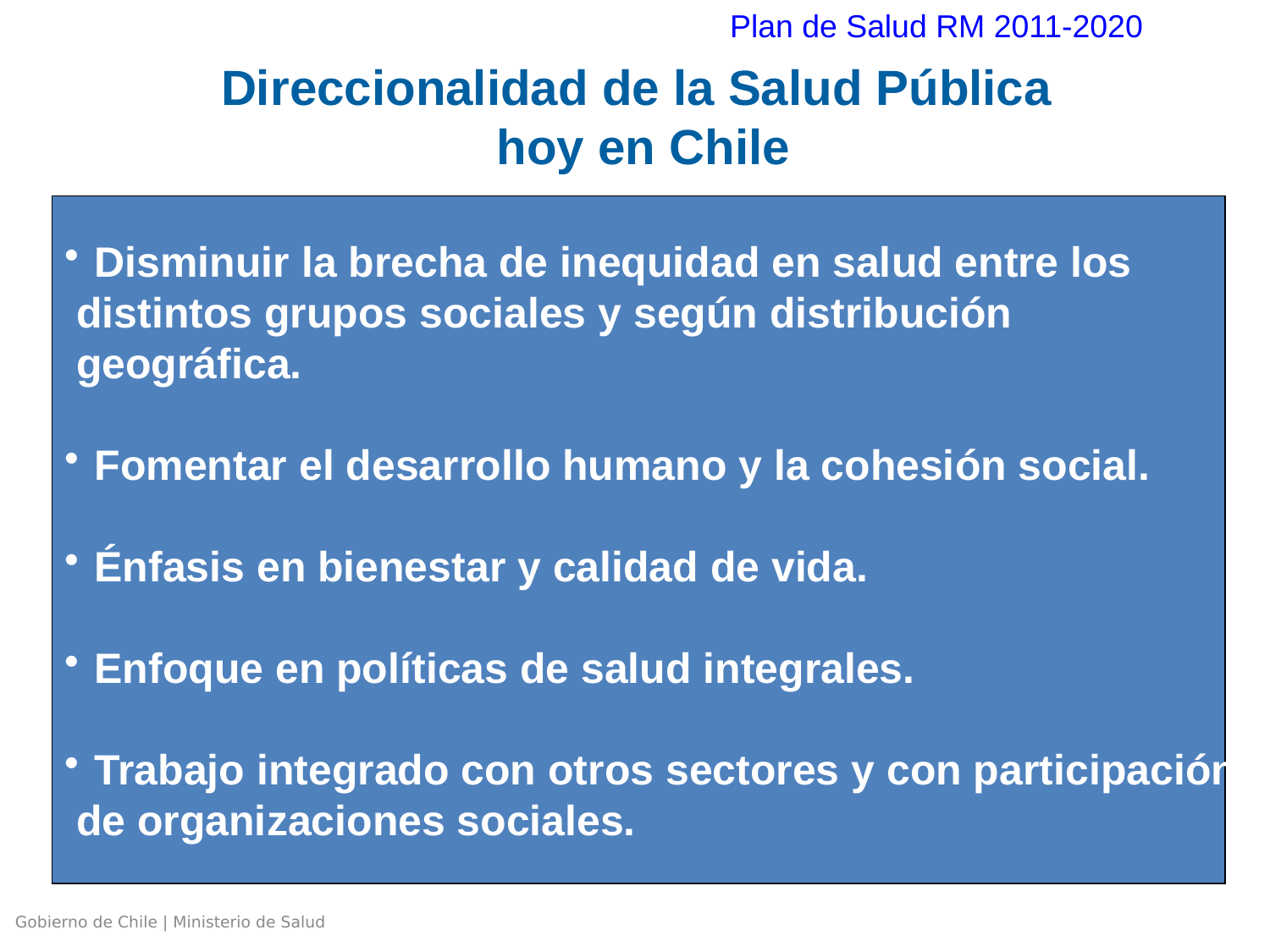

Plan de Salud RM 2011-2020
Direccionalidad de la Salud Pública
hoy en Chile
Disminuir la brecha de inequidad en salud entre los
 distintos grupos sociales y según distribución
 geográfica.

Fomentar el desarrollo humano y la cohesión social.

Énfasis en bienestar y calidad de vida.

Enfoque en políticas de salud integrales.

Trabajo integrado con otros sectores y con participación
 de organizaciones sociales.
Gobierno de Chile | Ministerio de Salud